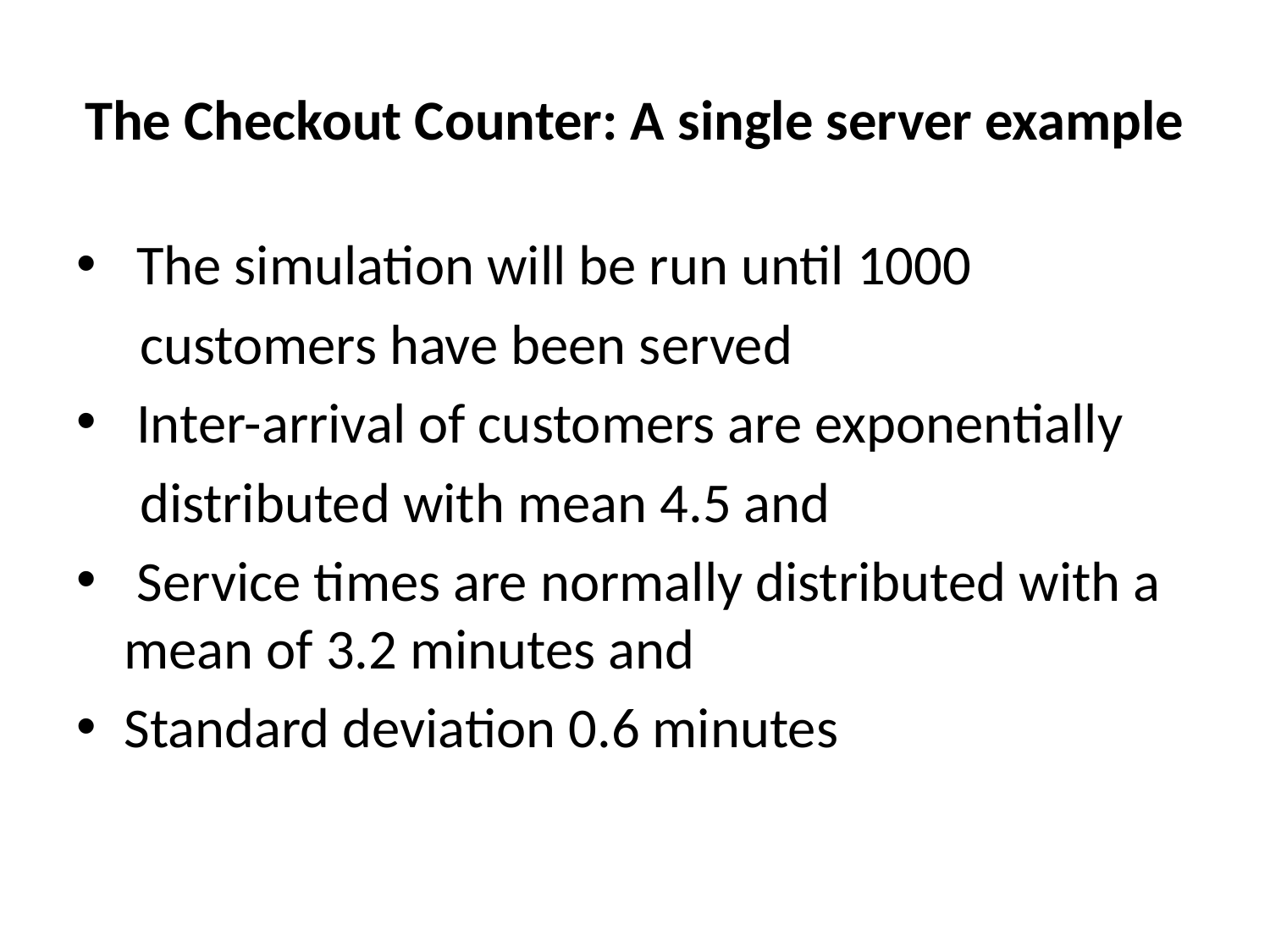

# The Checkout Counter: A single server example
 The simulation will be run until 1000
     customers have been served
 Inter-arrival of customers are exponentially
     distributed with mean 4.5 and
 Service times are normally distributed with a    mean of 3.2 minutes and
Standard deviation 0.6 minutes